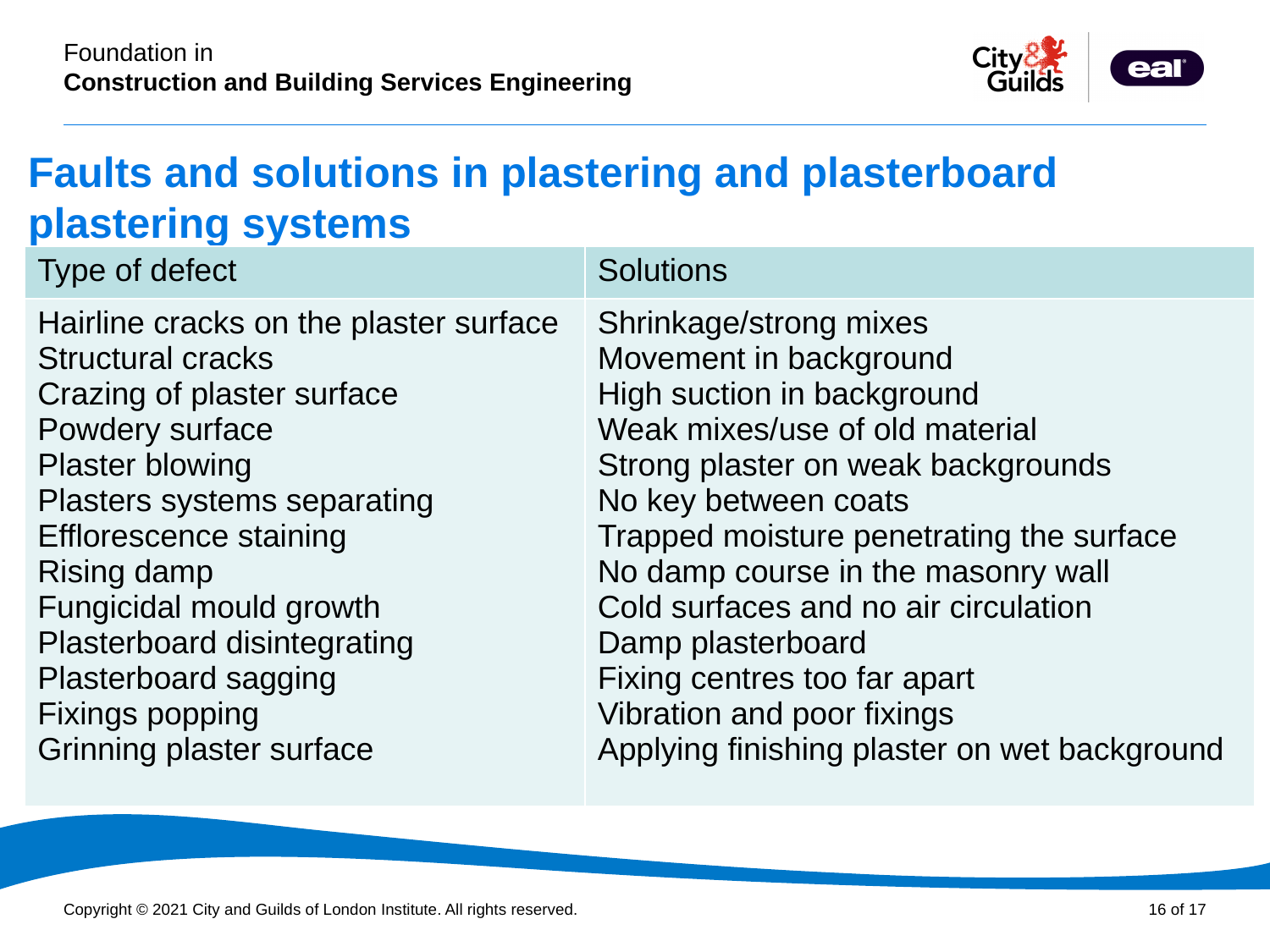

# Faults and solutions in plastering and plasterboard plastering systems
| Type of defect | Solutions |
| --- | --- |
| Hairline cracks on the plaster surface Structural cracks Crazing of plaster surface Powdery surface Plaster blowing Plasters systems separating Efflorescence staining Rising damp Fungicidal mould growth Plasterboard disintegrating Plasterboard sagging Fixings popping Grinning plaster surface | Shrinkage/strong mixes Movement in background High suction in background Weak mixes/use of old material Strong plaster on weak backgrounds No key between coats Trapped moisture penetrating the surface No damp course in the masonry wall Cold surfaces and no air circulation Damp plasterboard Fixing centres too far apart Vibration and poor fixings Applying finishing plaster on wet background |